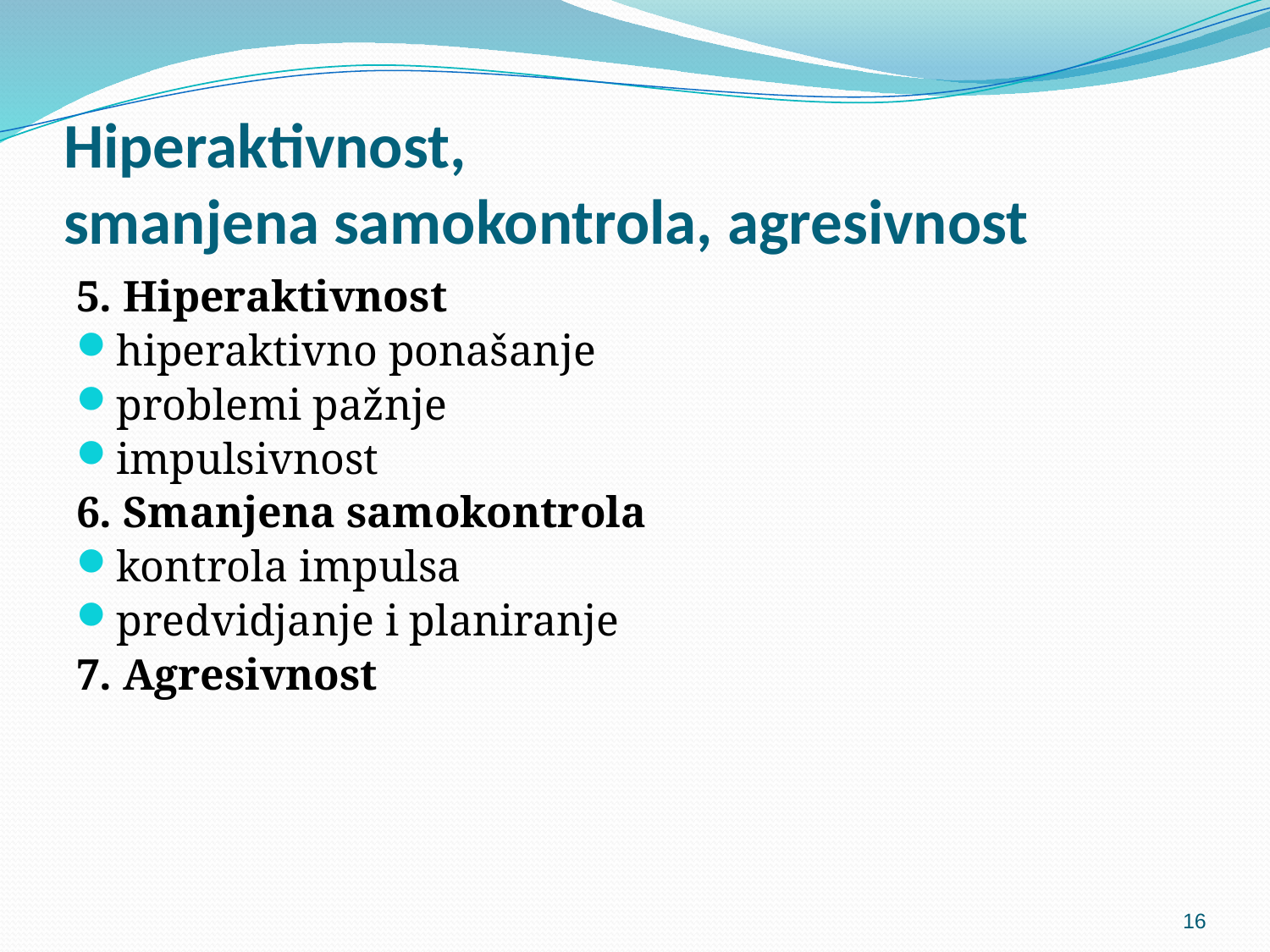

# Hiperaktivnost, smanjena samokontrola, agresivnost
5. Hiperaktivnost
hiperaktivno ponašanje
problemi pažnje
impulsivnost
6. Smanjena samokontrola
kontrola impulsa
predvidjanje i planiranje
7. Agresivnost
16